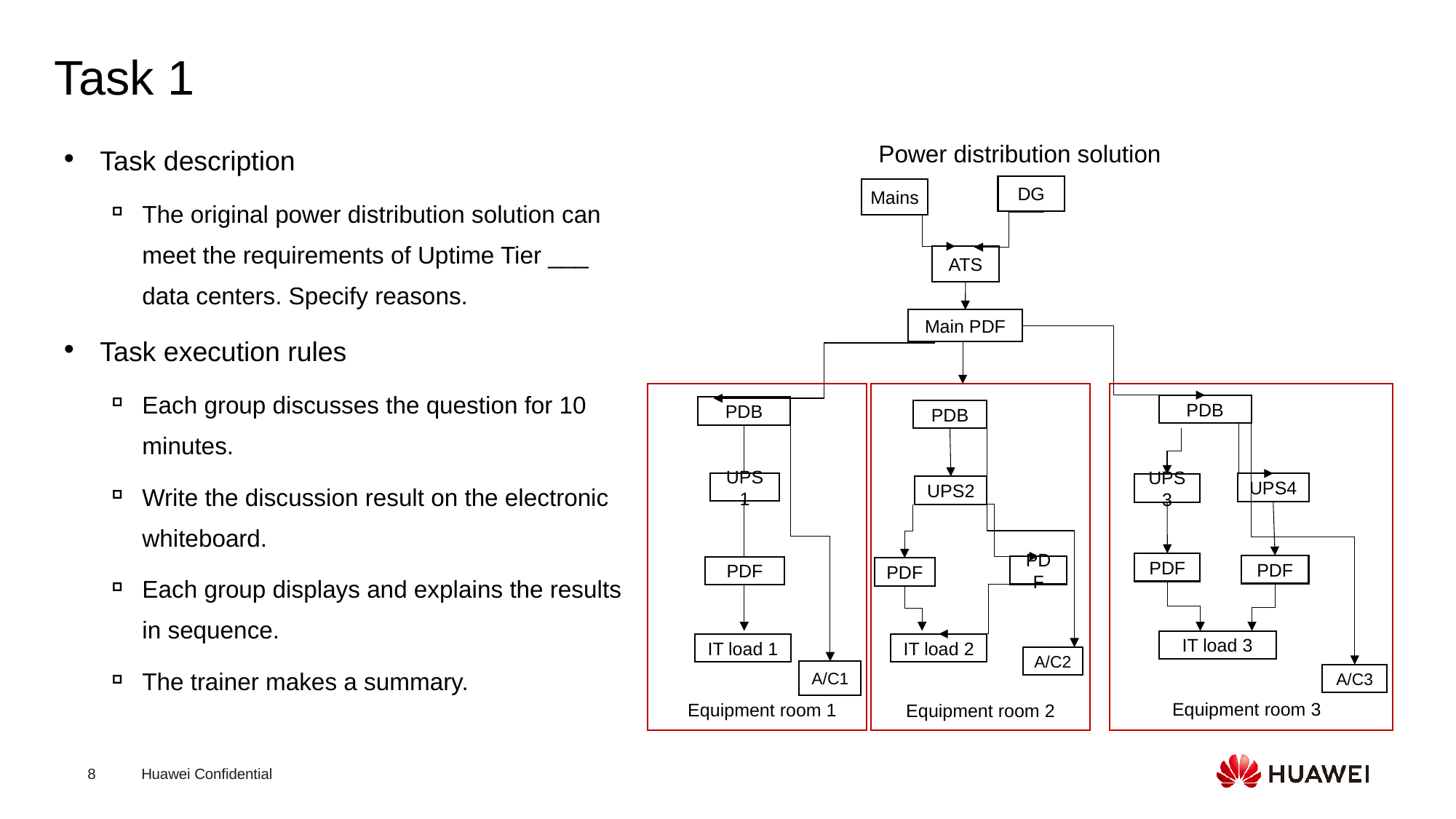

# Task 1
Task description
The original power distribution solution can meet the requirements of Uptime Tier ___ data centers. Specify reasons.
Task execution rules
Each group discusses the question for 10 minutes.
Write the discussion result on the electronic whiteboard.
Each group displays and explains the results in sequence.
The trainer makes a summary.
Power distribution solution
DG
Mains
ATS
Main PDF
PDB
PDB
PDB
UPS1
UPS4
UPS3
UPS2
PDF
PDF
PDF
PDF
PDF
IT load 3
IT load 1
IT load 2
A/C2
A/C1
A/C3

Equipment room 3
Equipment room 1
Equipment room 2